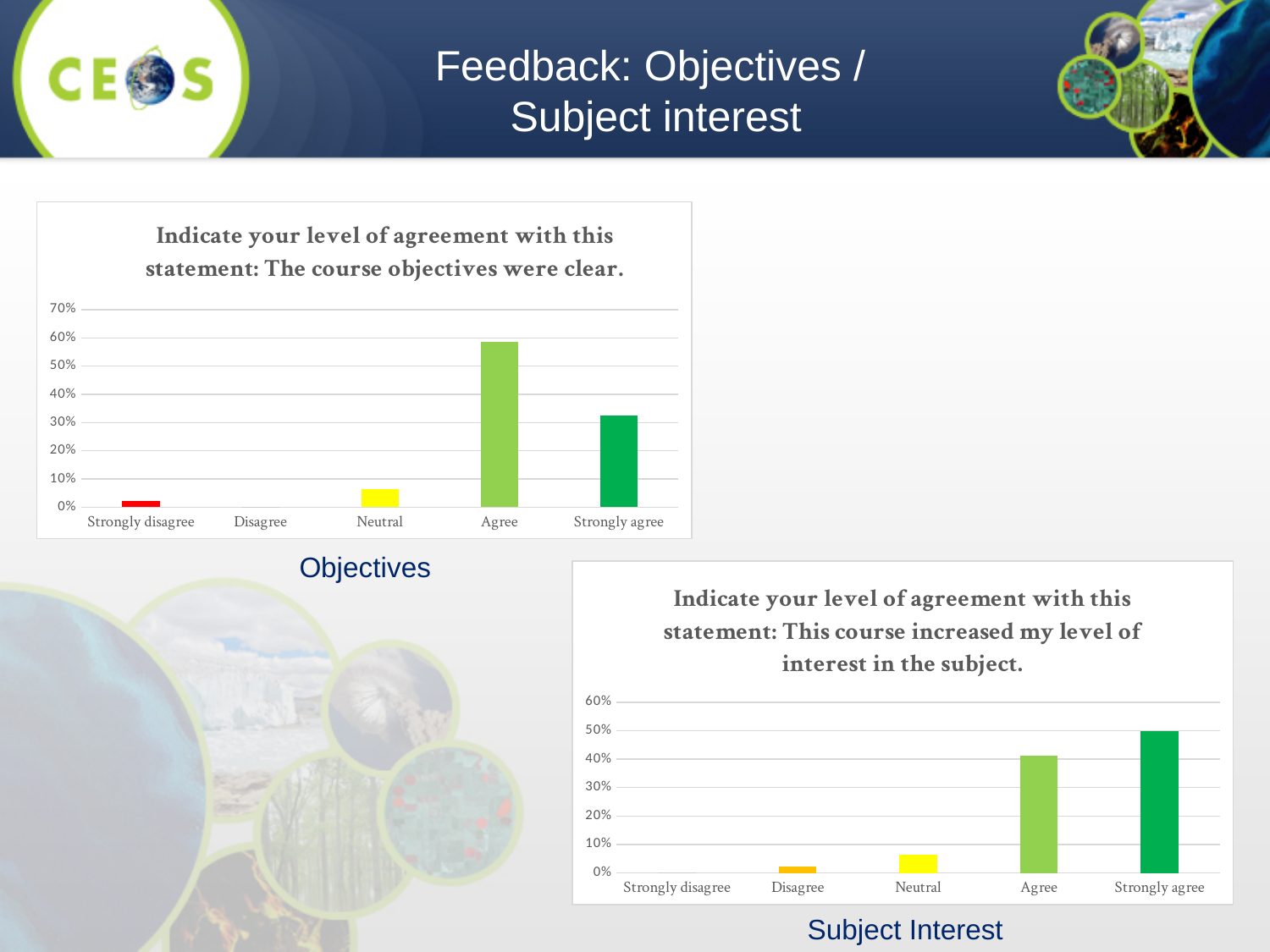

Feedback: Objectives /
Subject interest

### Chart:

| Category |  |
|---|---|
| Strongly disagree | 0.02173913043478261 |
| Disagree | 0.0 |
| Neutral | 0.06521739130434782 |
| Agree | 0.5869565217391268 |
| Strongly agree | 0.3260869565217391 |
Objectives

### Chart:

| Category |  |
|---|---|
| Strongly disagree | 0.0 |
| Disagree | 0.02173913043478261 |
| Neutral | 0.06521739130434782 |
| Agree | 0.41304347826087107 |
| Strongly agree | 0.5 |
Subject Interest